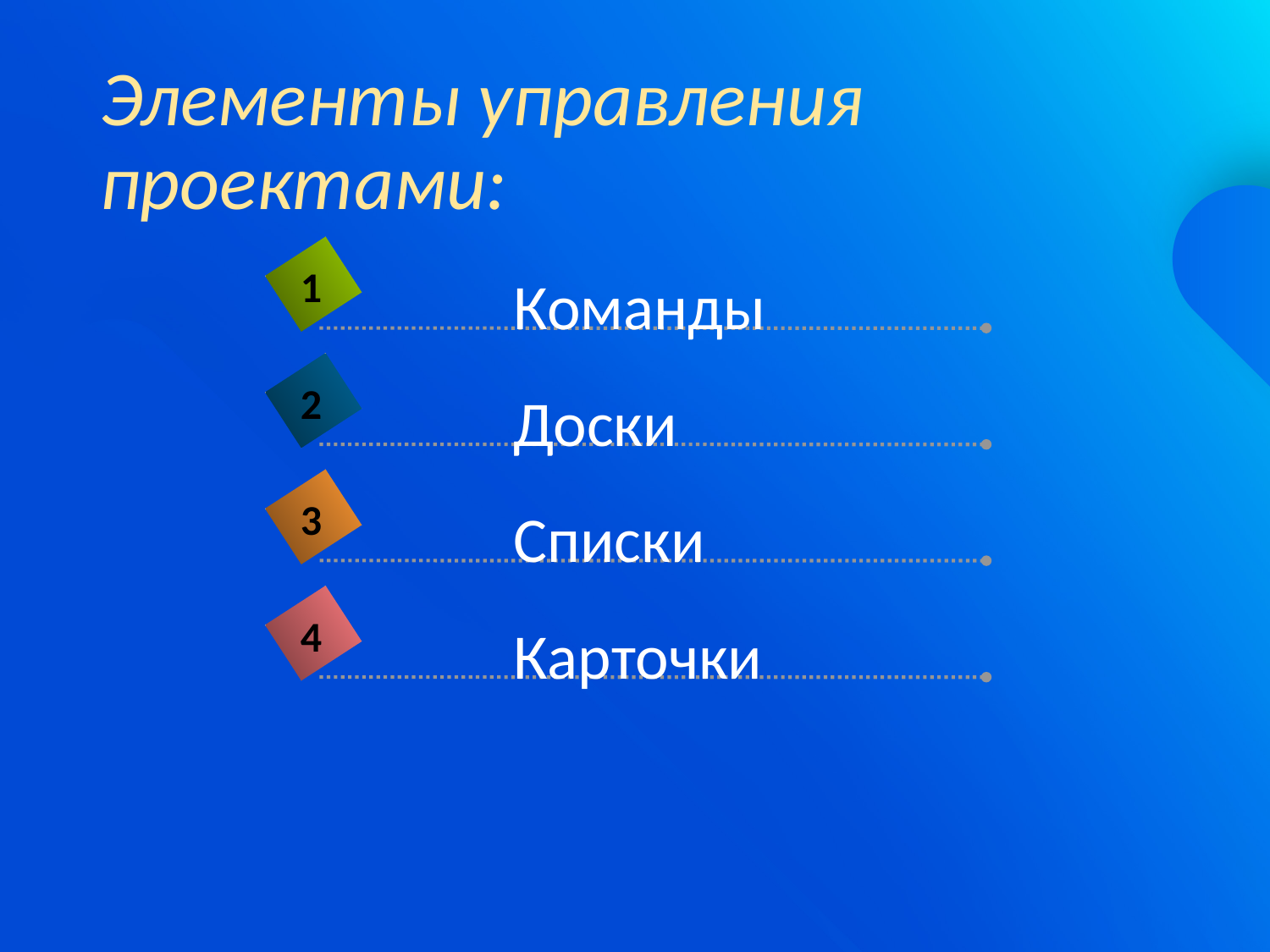

# Элементы управления проектами:

1
Команды

2
Доски

3
Списки

4
Карточки